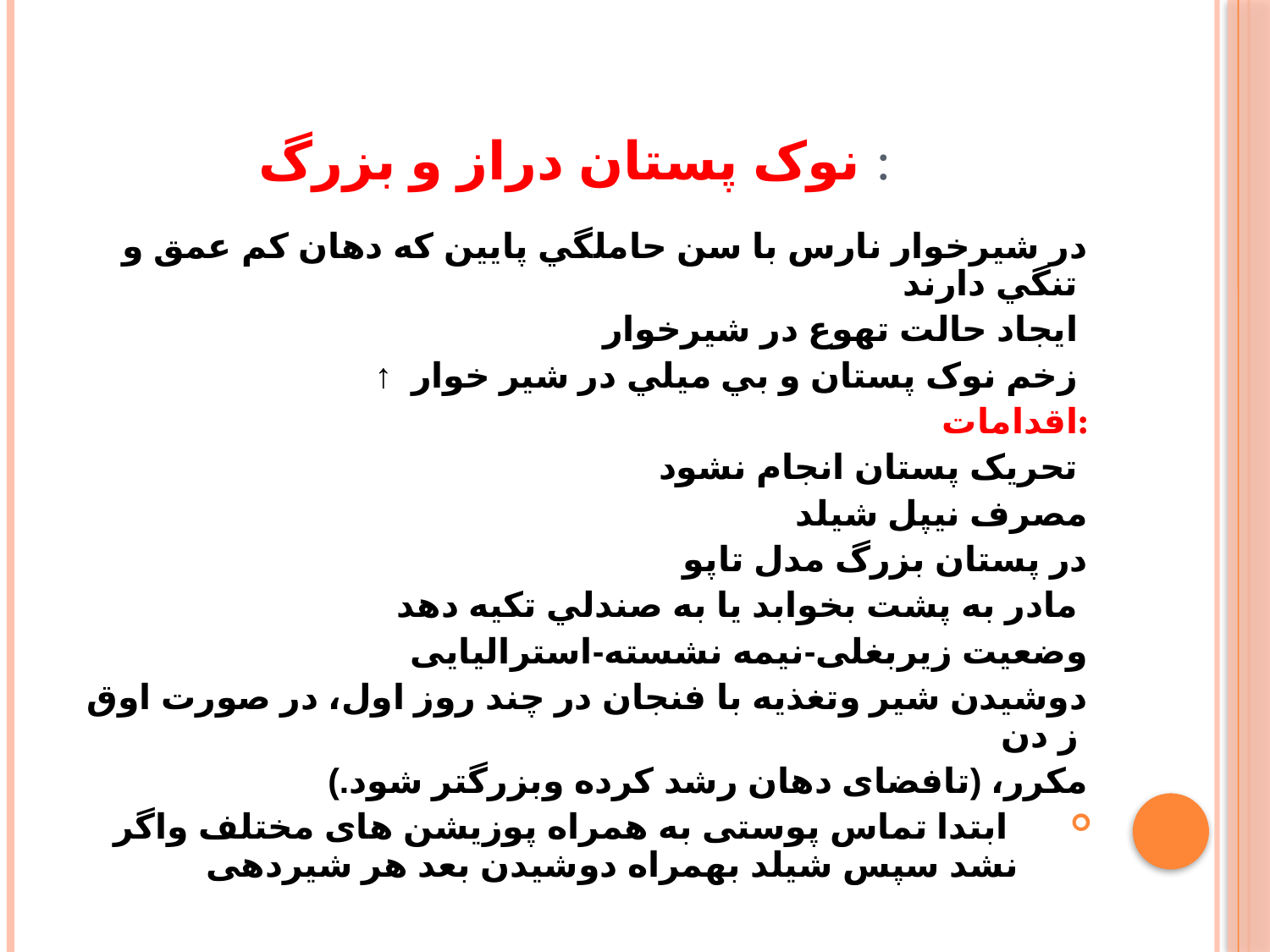

# نوک پستان دراز و بزرگ :
در شيرخوار نارس با سن حاملگي پايين که دهان کم عمق و تنگي دارند
ايجاد حالت تهوع در شيرخوار
↑  زخم نوک پستان و بي ميلي در شير خوار
اقدامات:
تحريک پستان انجام نشود
مصرف نیپل شیلد
در پستان بزرگ مدل تاپو
مادر به پشت بخوابد يا به صندلي تکيه دهد
وضعیت زیربغلی-نیمه نشسته-استرالیایی
 دوشیدن شیر وتغذیه با فنجان در چند روز اول، در صورت اوق ز دن
مکرر، (تافضای دهان رشد کرده وبزرگتر شود.)
 ابتدا تماس پوستی به همراه پوزیشن های مختلف واگر نشد سپس شیلد بهمراه دوشیدن بعد هر شیردهی